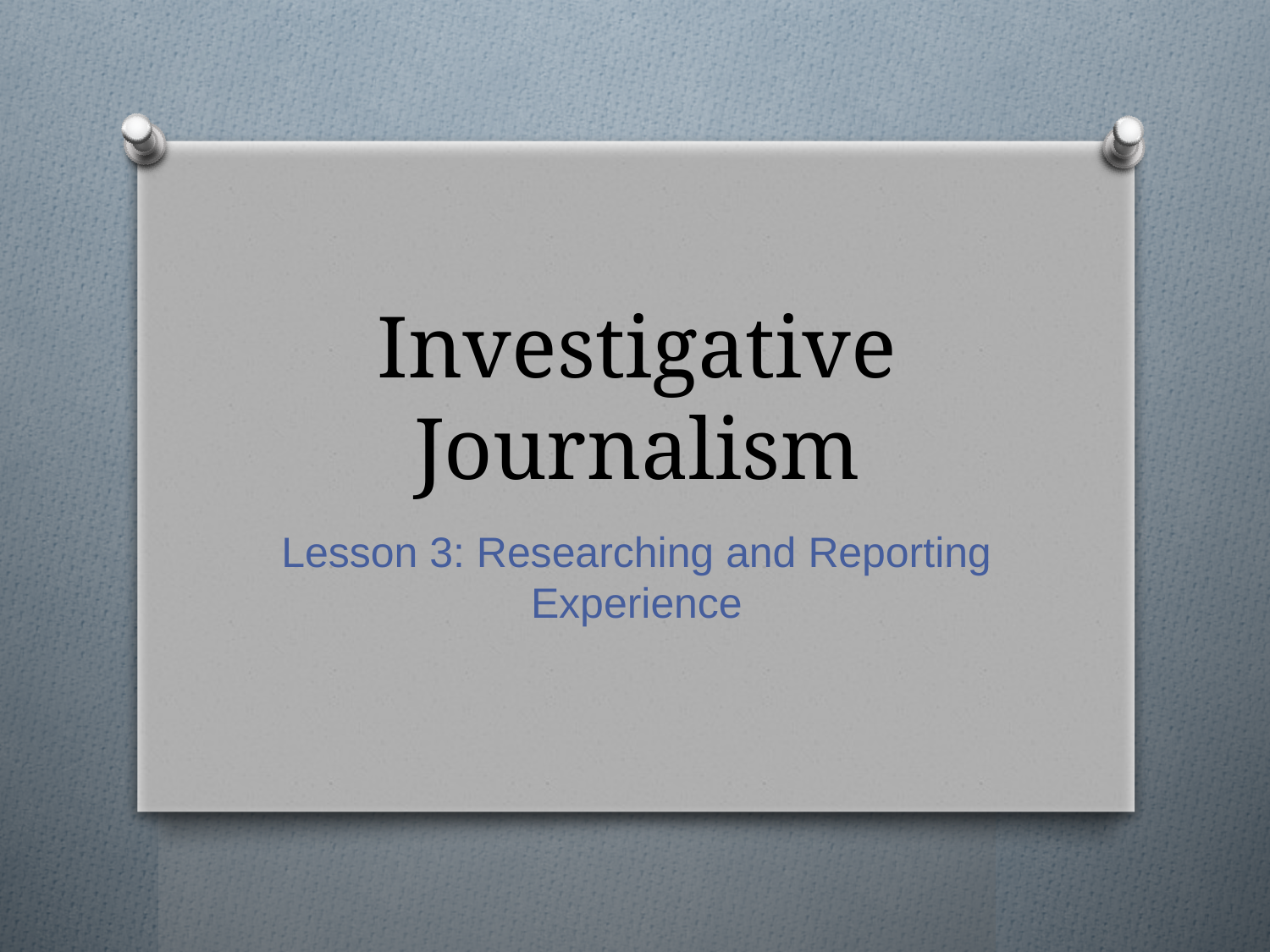

# Investigative Journalism
Lesson 3: Researching and Reporting Experience